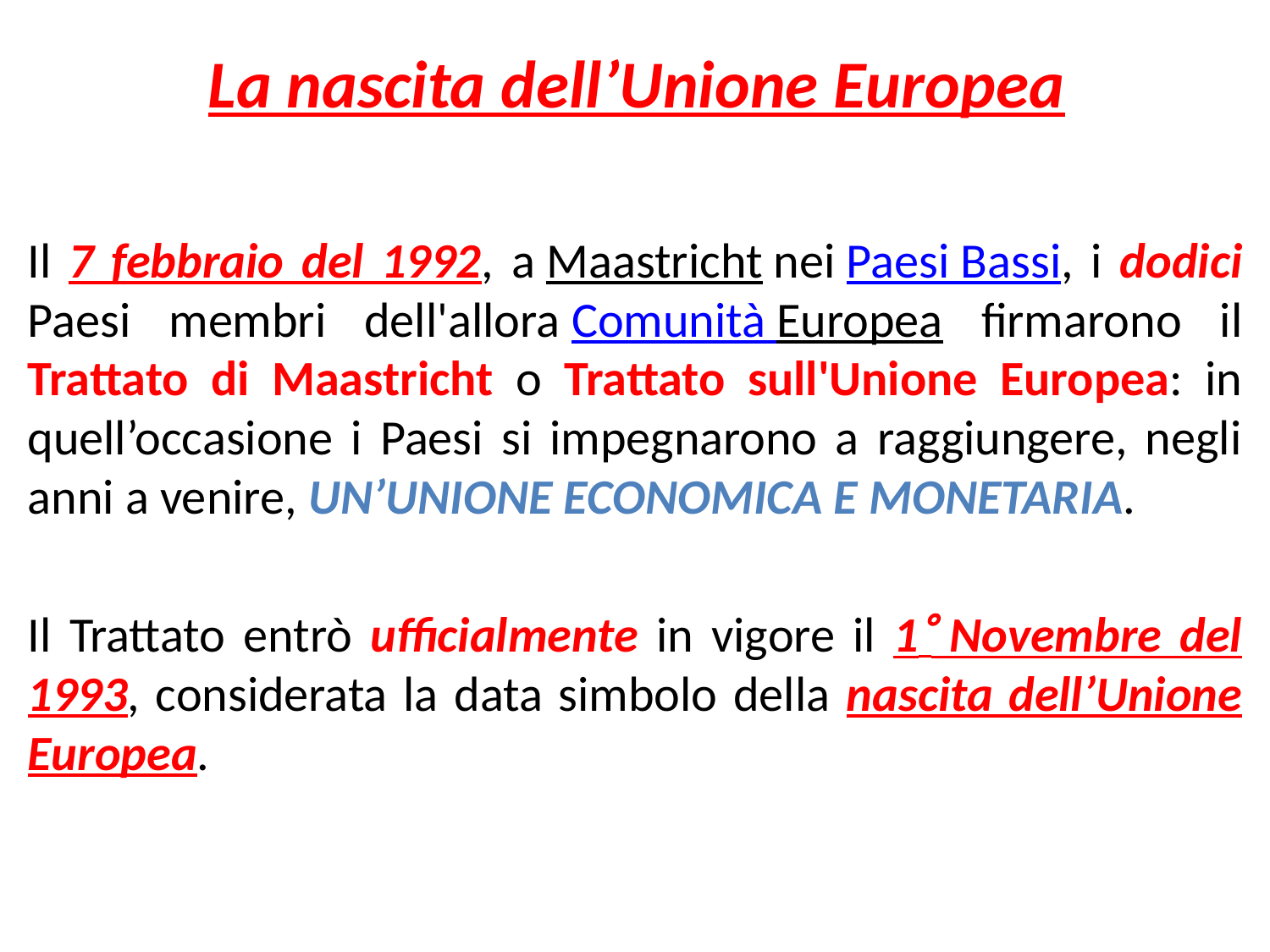

# La nascita dell’Unione Europea
Il 7 febbraio del 1992, a Maastricht nei Paesi Bassi, i dodici Paesi membri dell'allora Comunità Europea firmarono il Trattato di Maastricht o Trattato sull'Unione Europea: in quell’occasione i Paesi si impegnarono a raggiungere, negli anni a venire, UN’UNIONE ECONOMICA E MONETARIA.

Il Trattato entrò ufficialmente in vigore il 1° Novembre del 1993, considerata la data simbolo della nascita dell’Unione Europea.